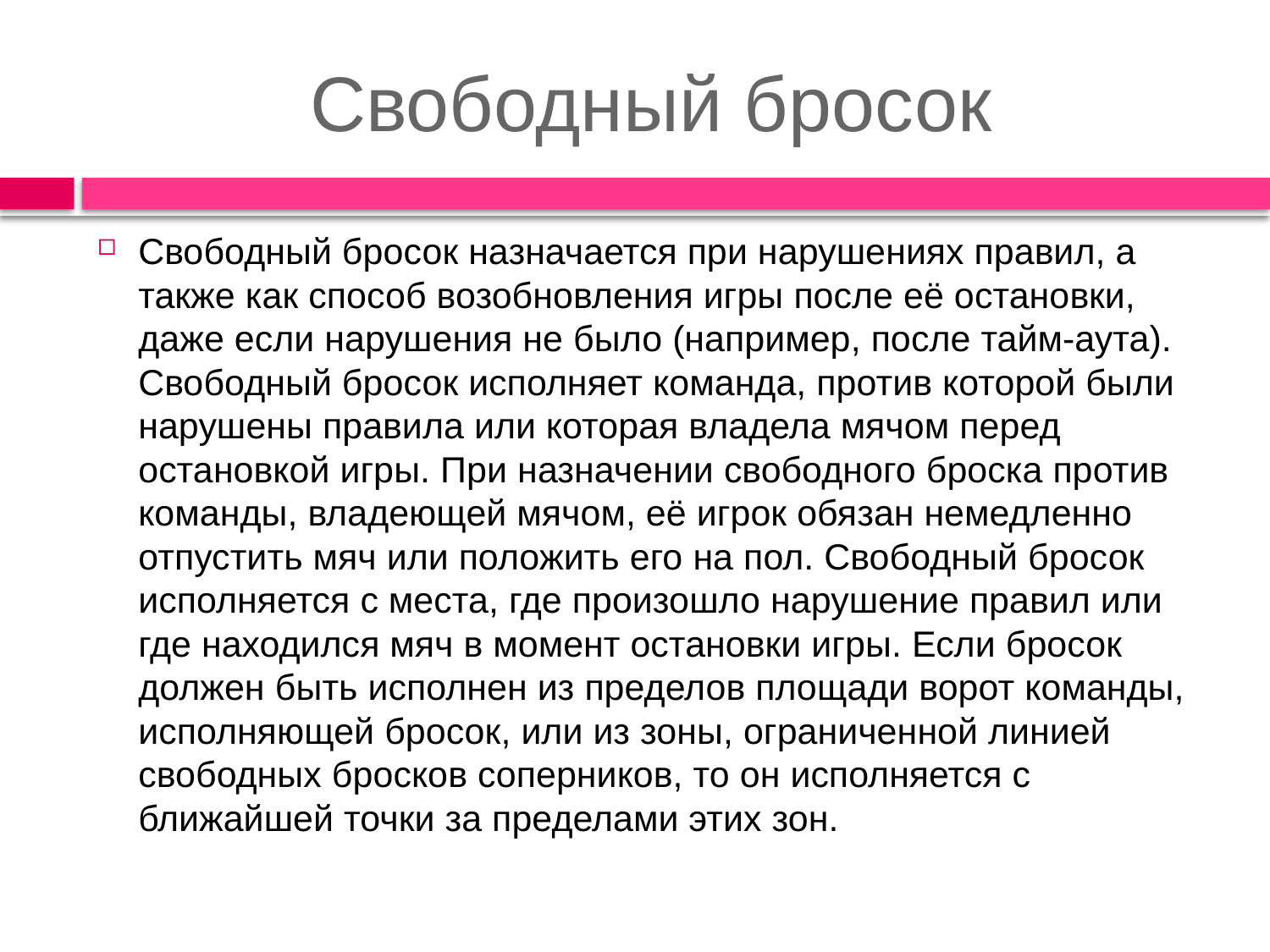

# Свободный бросок
Свободный бросок назначается при нарушениях правил, а также как способ возобновления игры после её остановки, даже если нарушения не было (например, после тайм-аута). Свободный бросок исполняет команда, против которой были нарушены правила или которая владела мячом перед остановкой игры. При назначении свободного броска против команды, владеющей мячом, её игрок обязан немедленно отпустить мяч или положить его на пол. Свободный бросок исполняется с места, где произошло нарушение правил или где находился мяч в момент остановки игры. Если бросок должен быть исполнен из пределов площади ворот команды, исполняющей бросок, или из зоны, ограниченной линией свободных бросков соперников, то он исполняется с ближайшей точки за пределами этих зон.